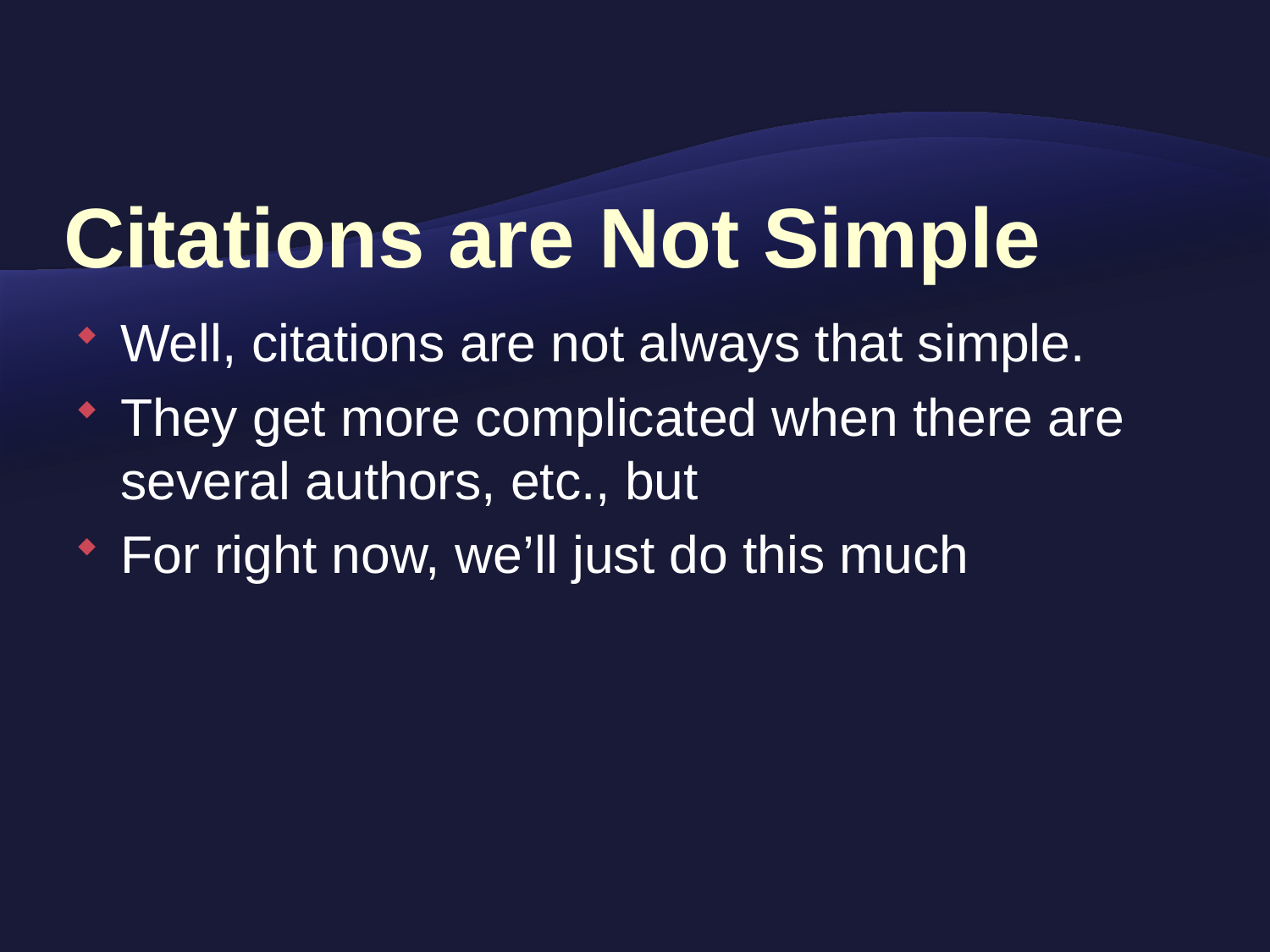

# Citations are Not Simple
Well, citations are not always that simple.
They get more complicated when there are several authors, etc., but
For right now, we’ll just do this much